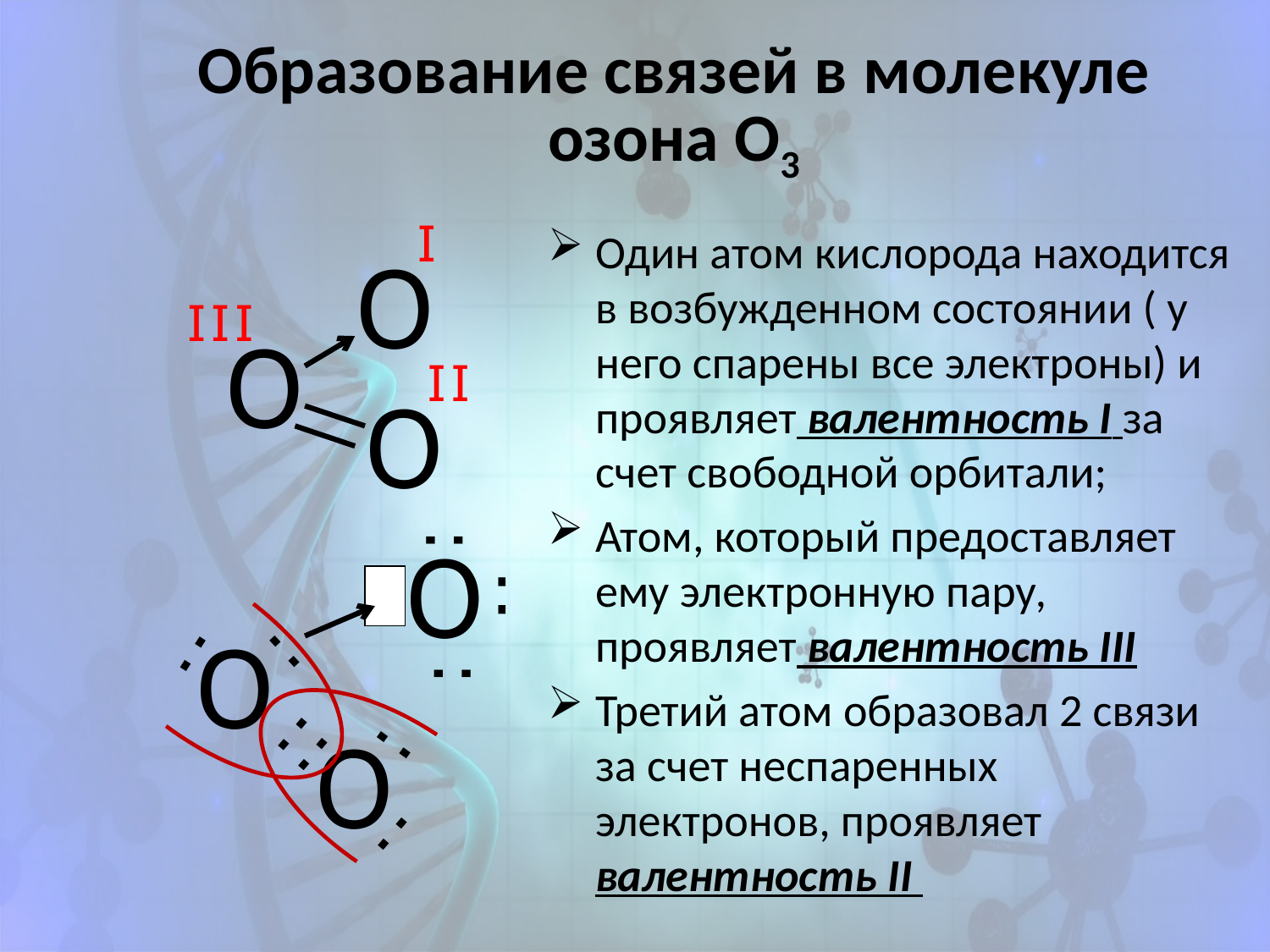

# Образование связей в молекуле озона О3
I
Один атом кислорода находится в возбужденном состоянии ( у него спарены все электроны) и проявляет валентность I за счет свободной орбитали;
Атом, который предоставляет ему электронную пару, проявляет валентность III
Третий атом образовал 2 связи за счет неспаренных электронов, проявляет валентность II
О
III
О
II
О
:
О
:

:
:
О
:
:
:
:
О

: